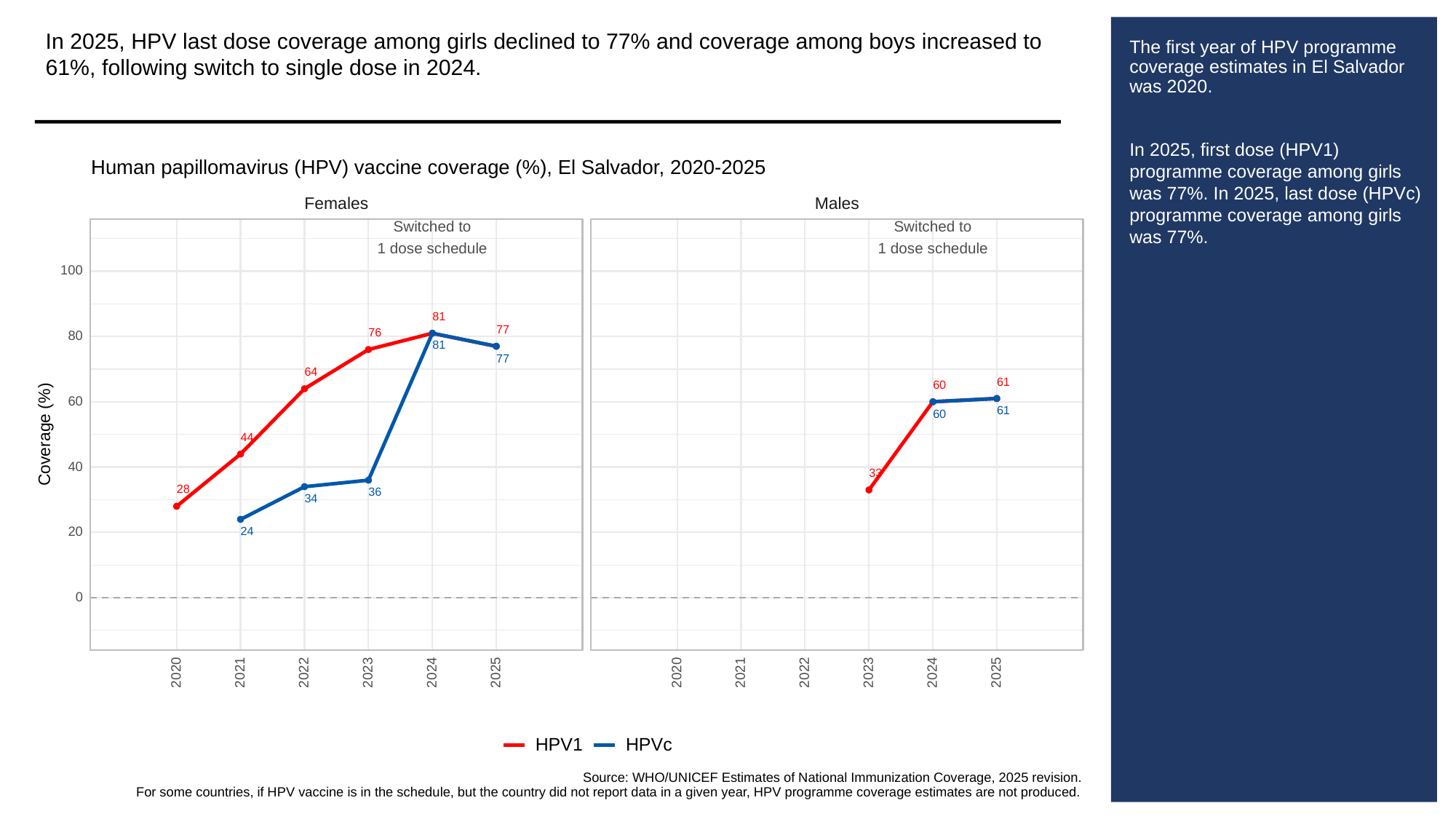

In 2025, HPV last dose coverage among girls declined to 77% and coverage among boys increased to 61%, following switch to single dose in 2024.
# The first year of HPV programme coverage estimates in El Salvador was 2020.

In 2025, first dose (HPV1) programme coverage among girls was 77%. In 2025, last dose (HPVc) programme coverage among girls was 77%.

Human papillomavirus (HPV) vaccine coverage (%), El Salvador, 2020-2025
Females
Males

Switched to
Switched to

1 dose schedule
1 dose schedule
100

81
77
76

80

81

77
64

61
60

60

61
60
Coverage (%)
44

40

33

28

36
34

20
24

0

2023
2023
2020
2021
2022
2024
2025
2020
2021
2022
2024
2025
HPVc
HPV1

Source: WHO/UNICEF Estimates of National Immunization Coverage, 2025 revision.
For some countries, if HPV vaccine is in the schedule, but the country did not report data in a given year, HPV programme coverage estimates are not produced.